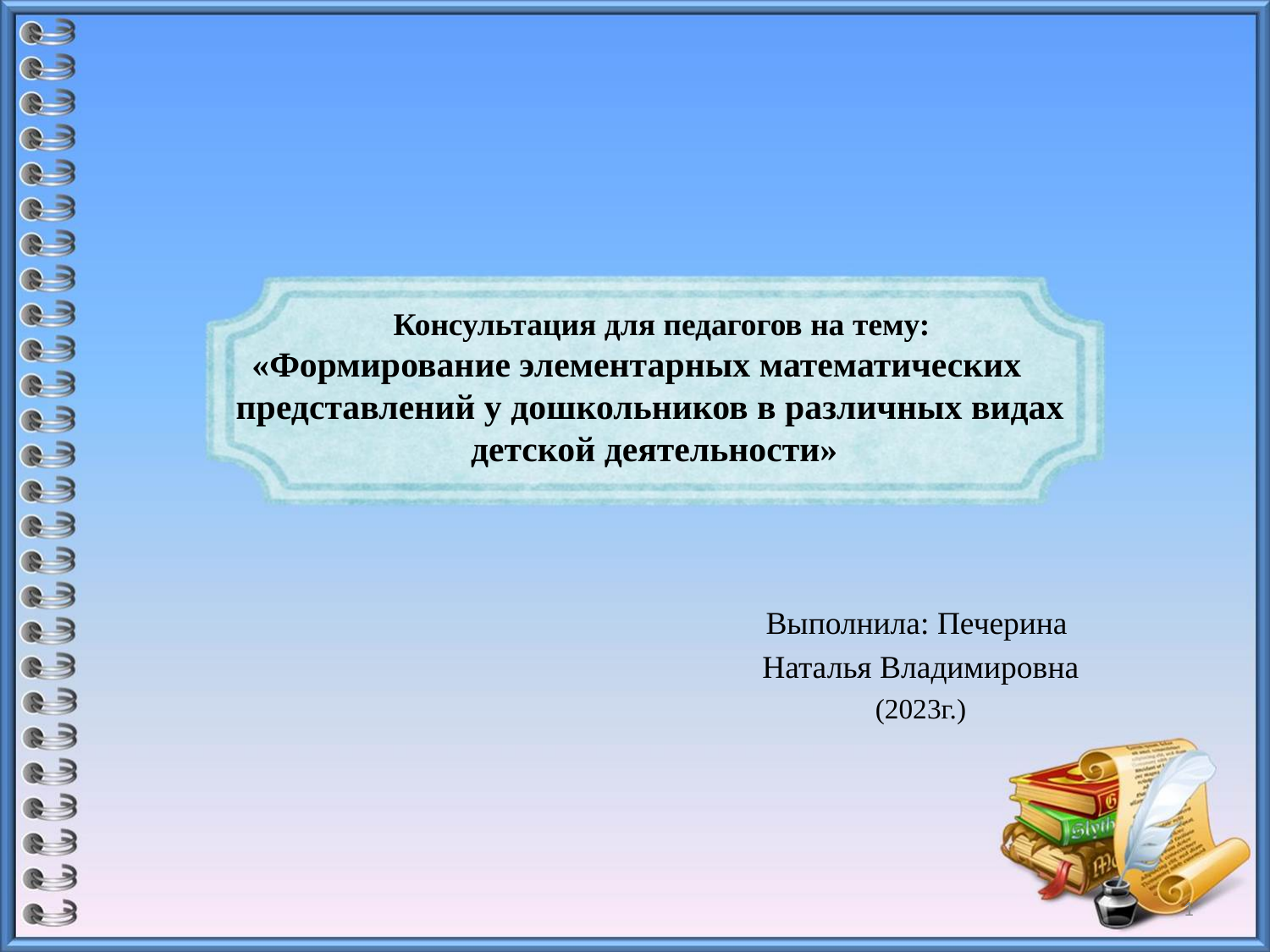

# Консультация для педагогов на тему: «Формирование элементарных математических    представлений у дошкольников в различных видах  детской деятельности»
Выполнила: Печерина
Наталья Владимировна
(2023г.)
1